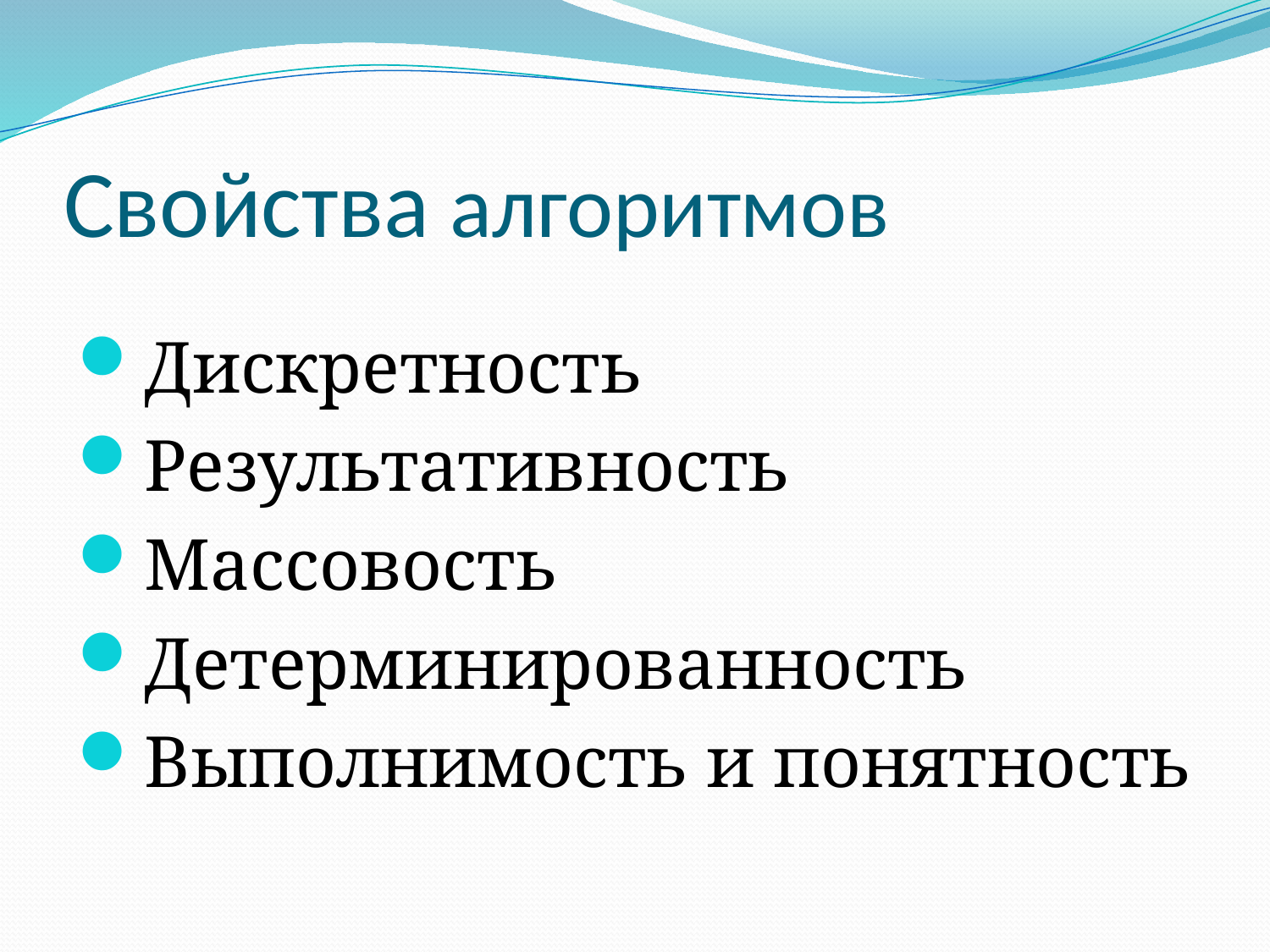

# Свойства алгоритмов
Дискретность
Результативность
Массовость
Детерминированность
Выполнимость и понятность